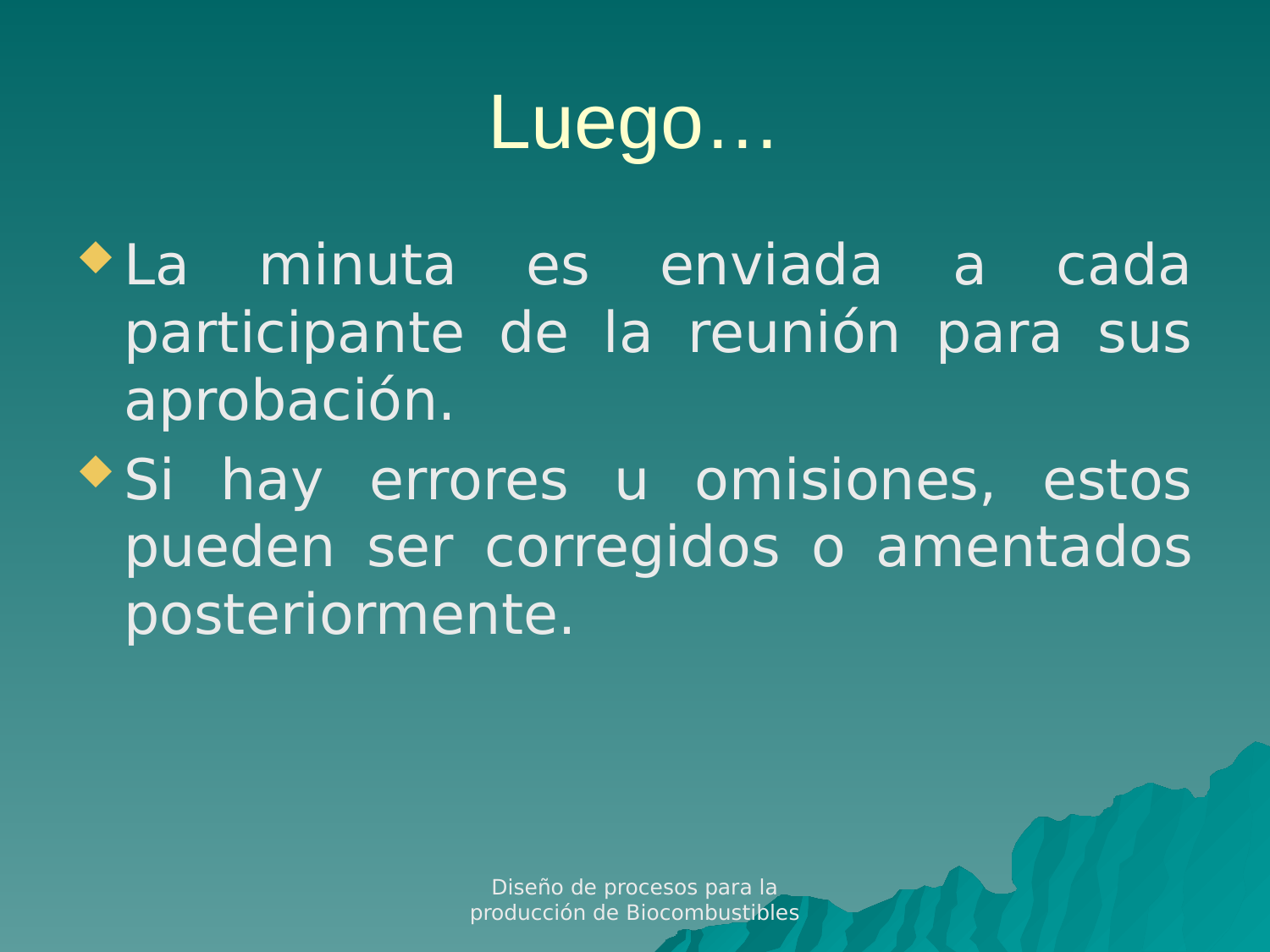

# Luego…
La minuta es enviada a cada participante de la reunión para sus aprobación.
Si hay errores u omisiones, estos pueden ser corregidos o amentados posteriormente.

Diseño de procesos para la producción de Biocombustibles